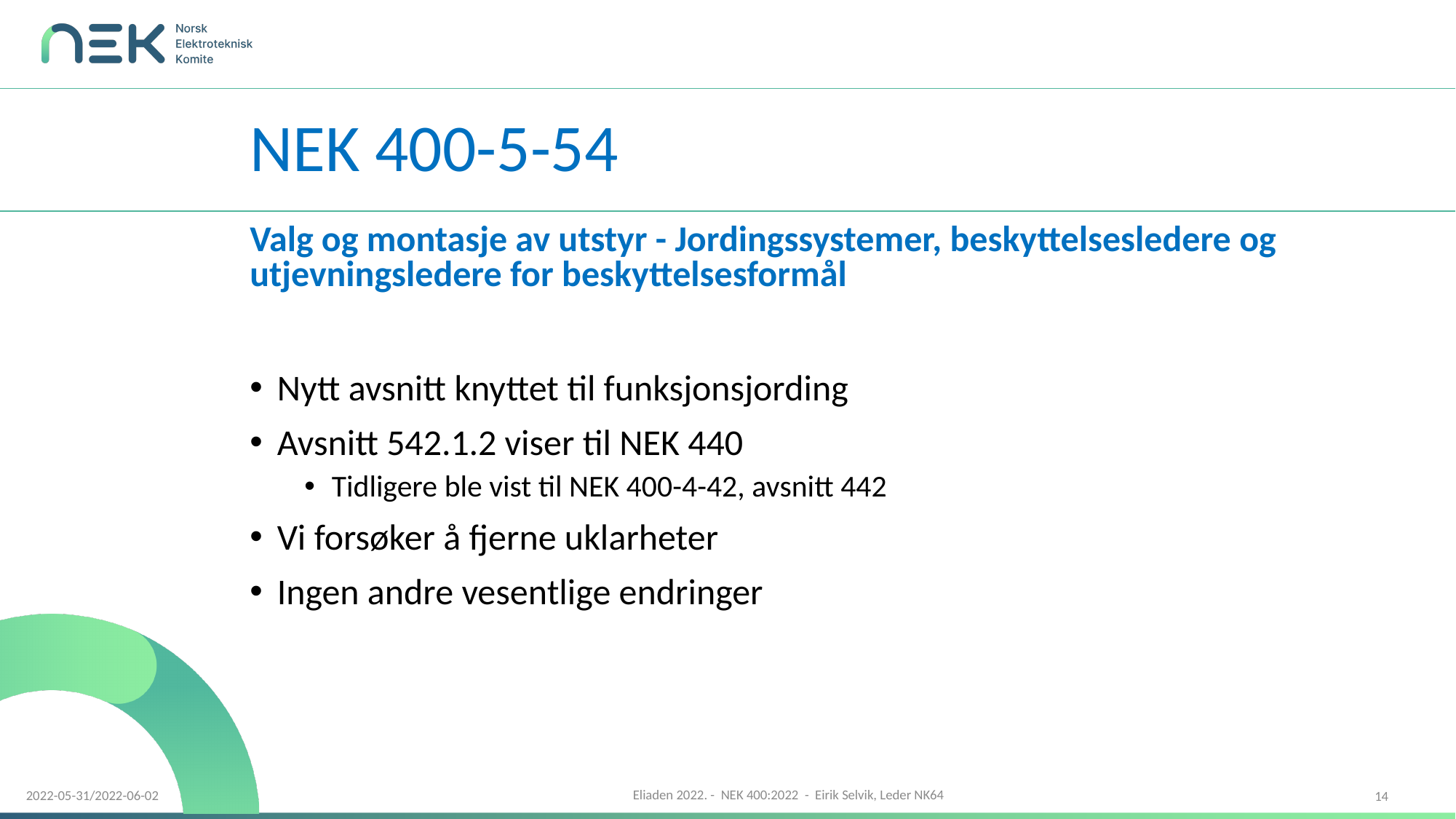

# NEK 400-5-54
Valg og montasje av utstyr - Jordingssystemer, beskyttelsesledere og utjevningsledere for beskyttelsesformål

Nytt avsnitt knyttet til funksjonsjording
Avsnitt 542.1.2 viser til NEK 440
Tidligere ble vist til NEK 400-4-42, avsnitt 442
Vi forsøker å fjerne uklarheter
Ingen andre vesentlige endringer
14
2022-05-31/2022-06-02
Eliaden 2022. -  NEK 400:2022  -  Eirik Selvik, Leder NK64